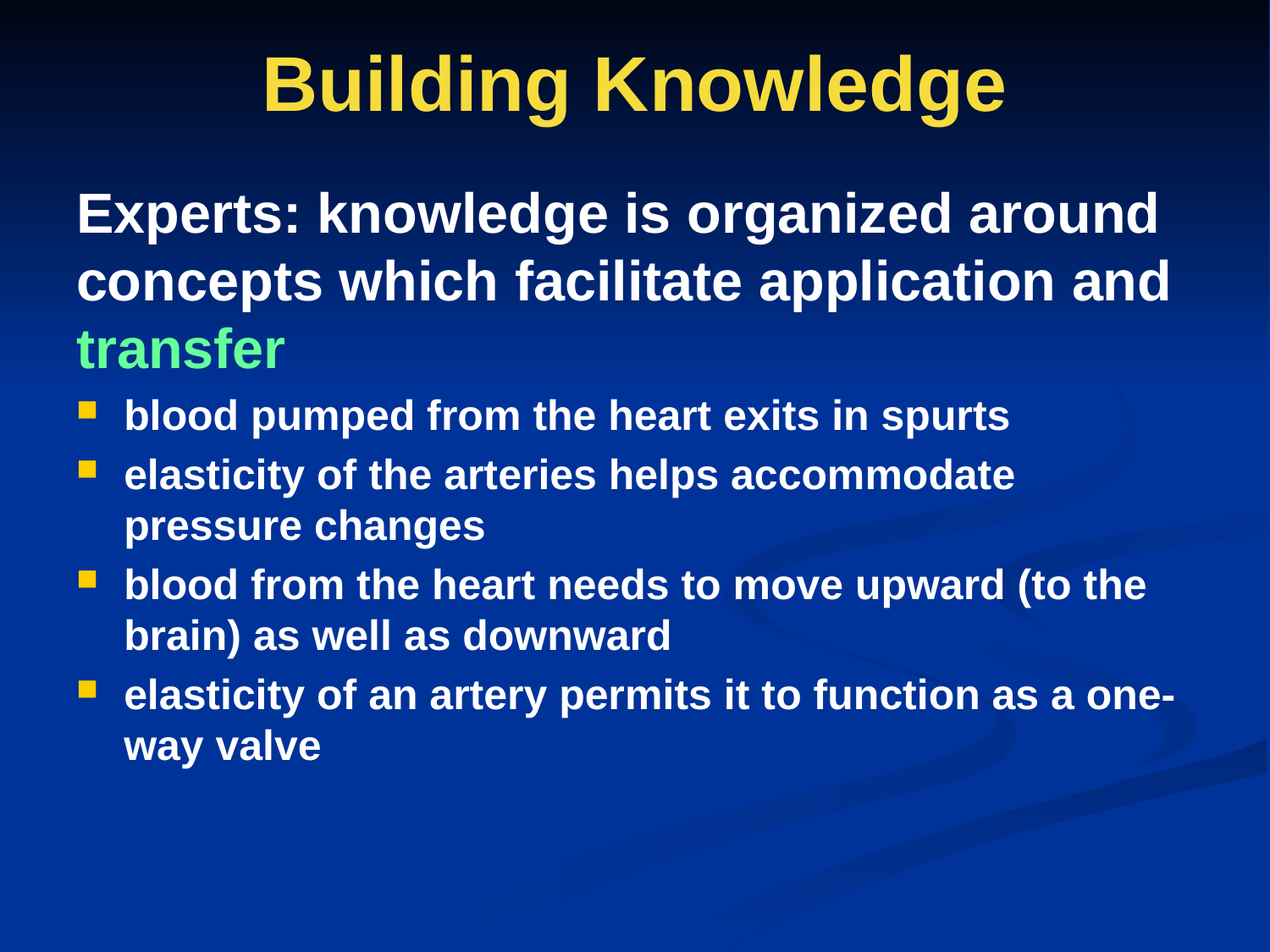

# Building Knowledge
Experts: knowledge is organized around concepts which facilitate application and transfer
blood pumped from the heart exits in spurts
elasticity of the arteries helps accommodate pressure changes
blood from the heart needs to move upward (to the brain) as well as downward
elasticity of an artery permits it to function as a one-way valve